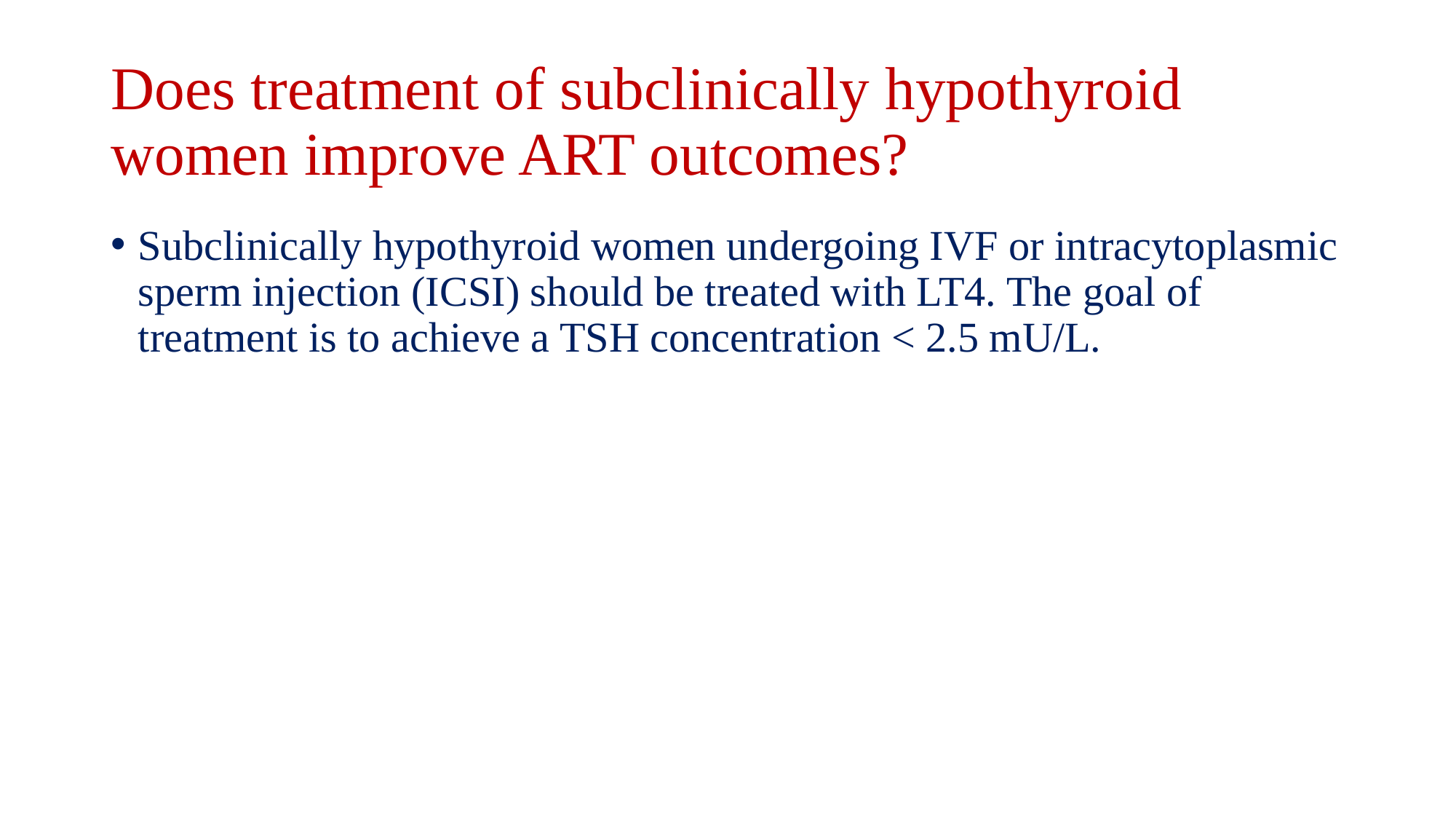

# Does treatment of subclinically hypothyroid women improve ART outcomes?
Subclinically hypothyroid women undergoing IVF or intracytoplasmic sperm injection (ICSI) should be treated with LT4. The goal of treatment is to achieve a TSH concentration < 2.5 mU/L.